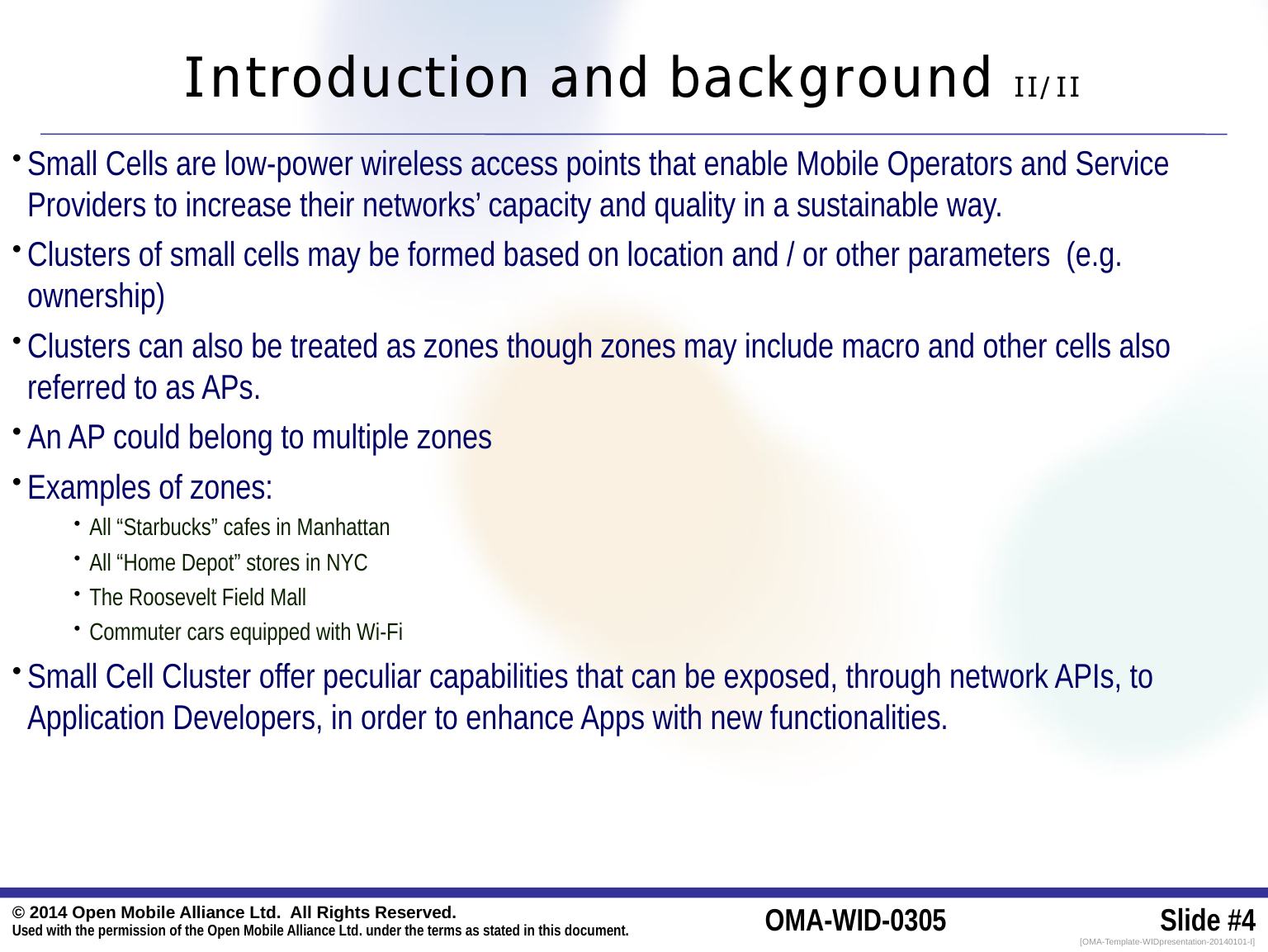

# Introduction and background II/II
Small Cells are low-power wireless access points that enable Mobile Operators and Service Providers to increase their networks’ capacity and quality in a sustainable way.
Clusters of small cells may be formed based on location and / or other parameters  (e.g. ownership)
Clusters can also be treated as zones though zones may include macro and other cells also referred to as APs.
An AP could belong to multiple zones
Examples of zones:
All “Starbucks” cafes in Manhattan
All “Home Depot” stores in NYC
The Roosevelt Field Mall
Commuter cars equipped with Wi-Fi
Small Cell Cluster offer peculiar capabilities that can be exposed, through network APIs, to Application Developers, in order to enhance Apps with new functionalities.